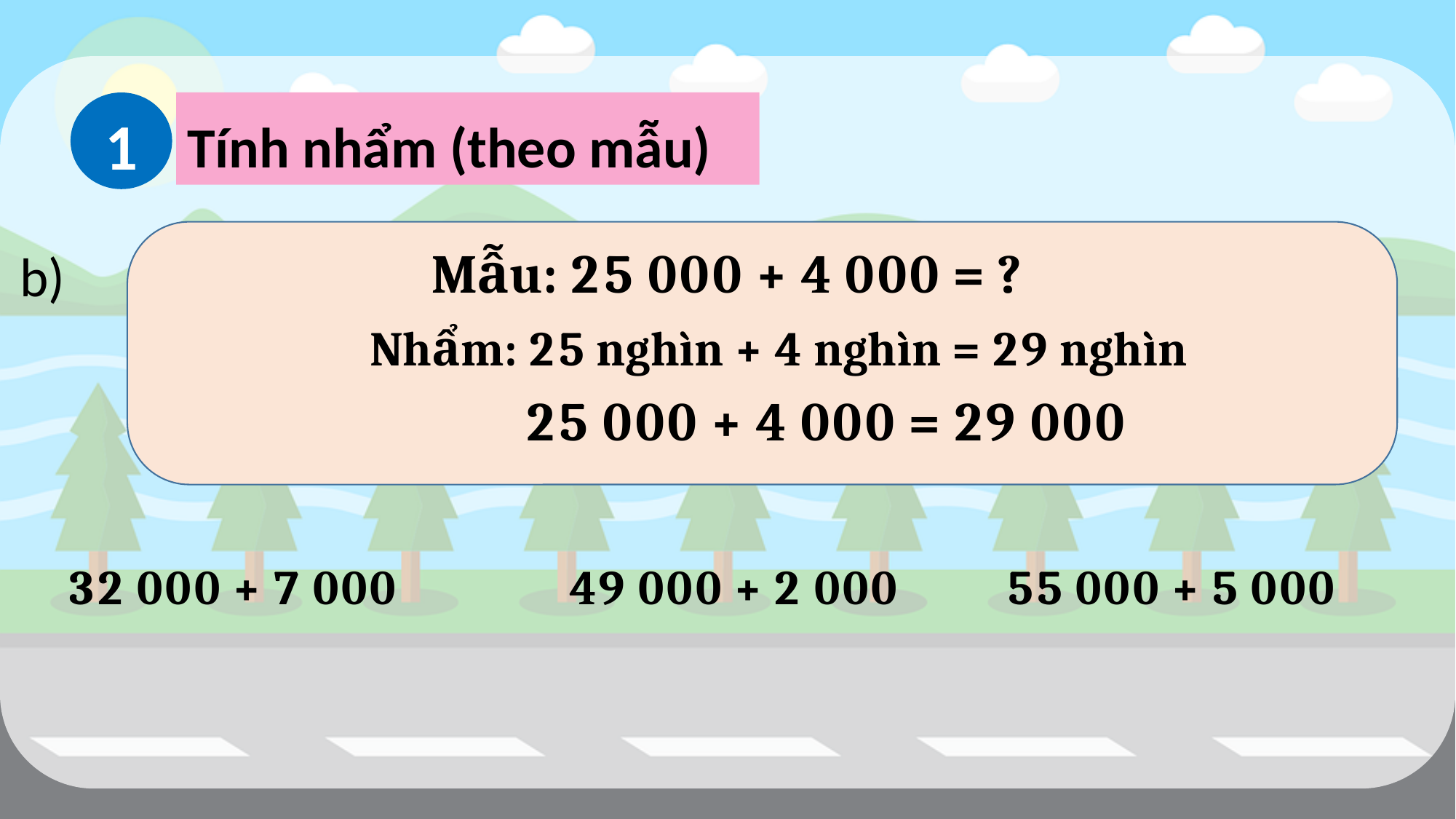

1

Tính nhẩm (theo mẫu)

Mẫu: 25 000 + 4 000 = ?
b)
Nhẩm: 25 nghìn + 4 nghìn = 29 nghìn
25 000 + 4 000 = 29 000
32 000 + 7 000                49 000 + 2 000          55 000 + 5 000